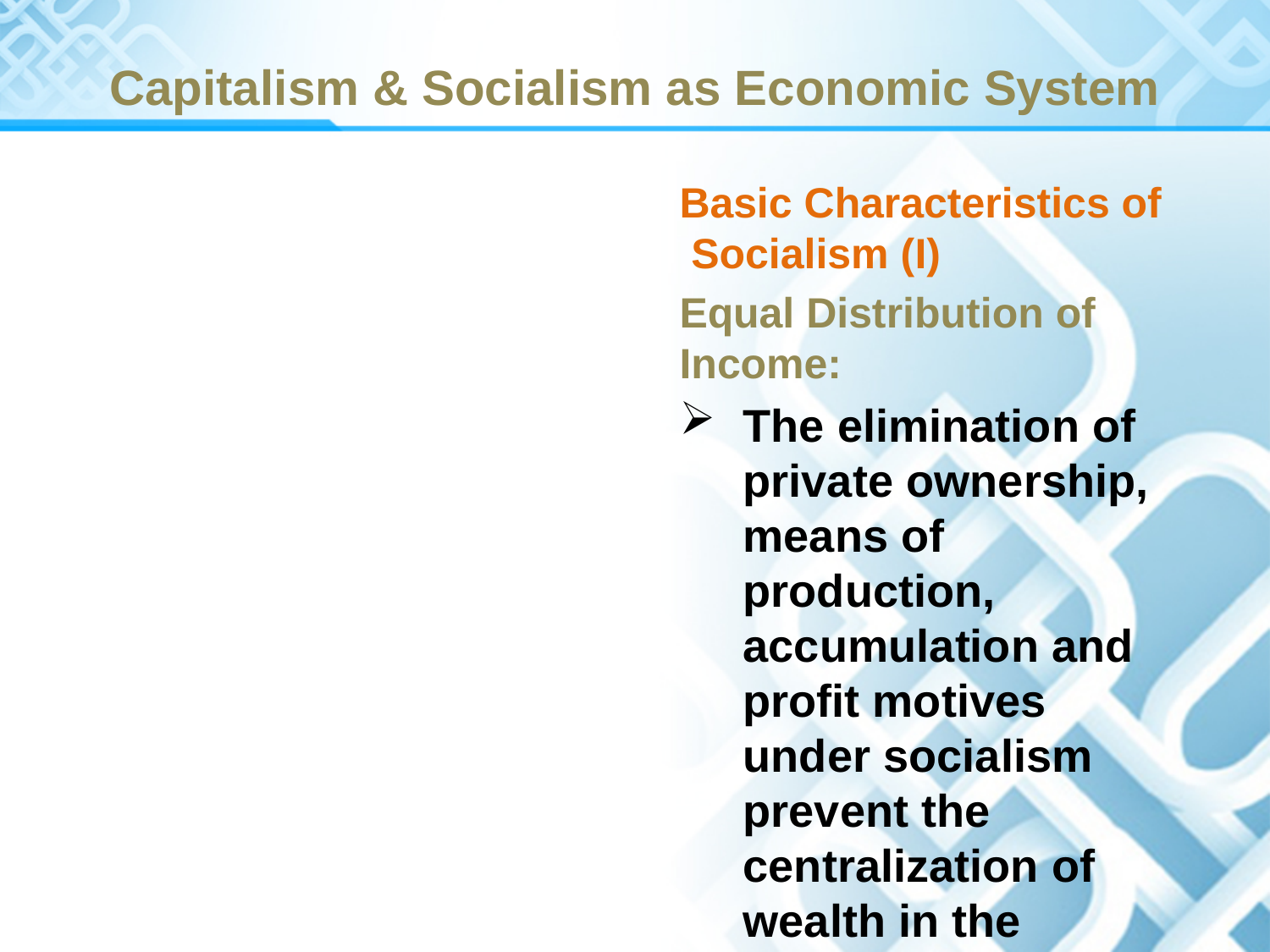

# Capitalism & Socialism as Economic System
Basic Characteristics of  Socialism (I)
Equal Distribution of Income:
The elimination of private ownership, means of production,  accumulation and profit motives under socialism prevent the centralization of wealth in the hands of few rich people.